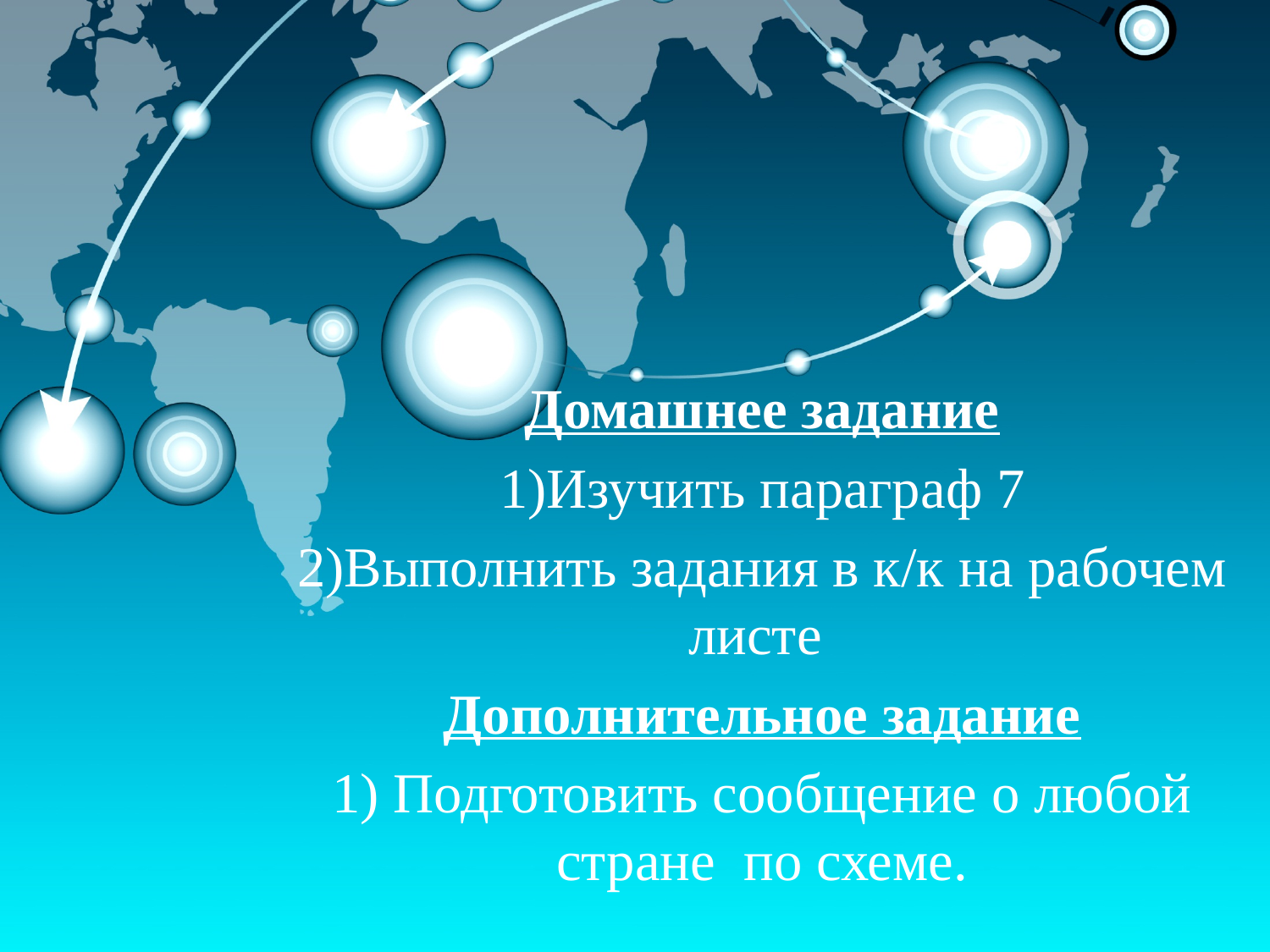

Домашнее задание
1)Изучить параграф 7
2)Выполнить задания в к/к на рабочем листе
Дополнительное задание
1) Подготовить сообщение о любой стране  по схеме.